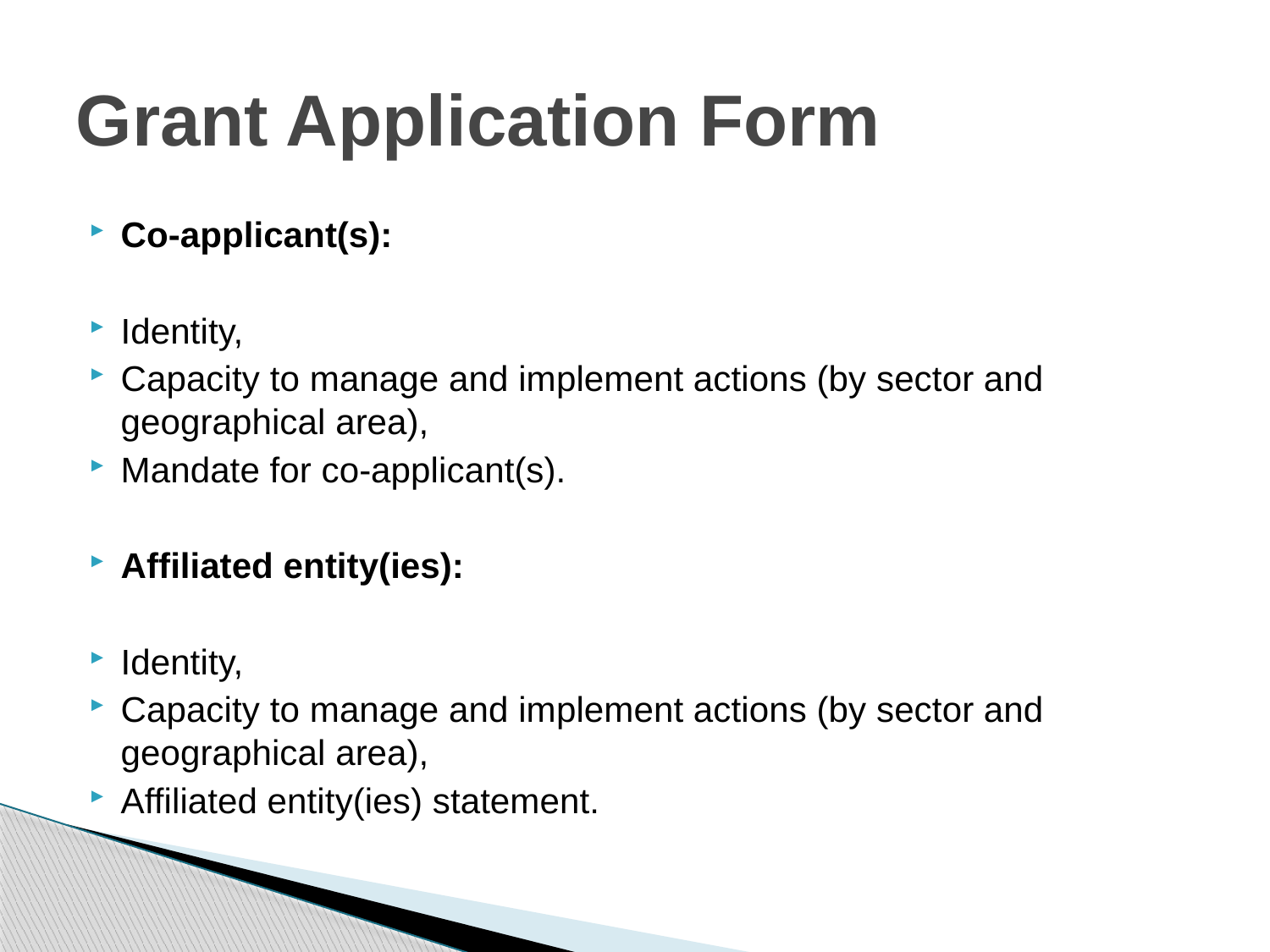

# Grant Application Form
Co-applicant(s):

Identity,
Capacity to manage and implement actions (by sector and geographical area),
Mandate for co-applicant(s).

Affiliated entity(ies):

Identity,
Capacity to manage and implement actions (by sector and geographical area),
Affiliated entity(ies) statement.